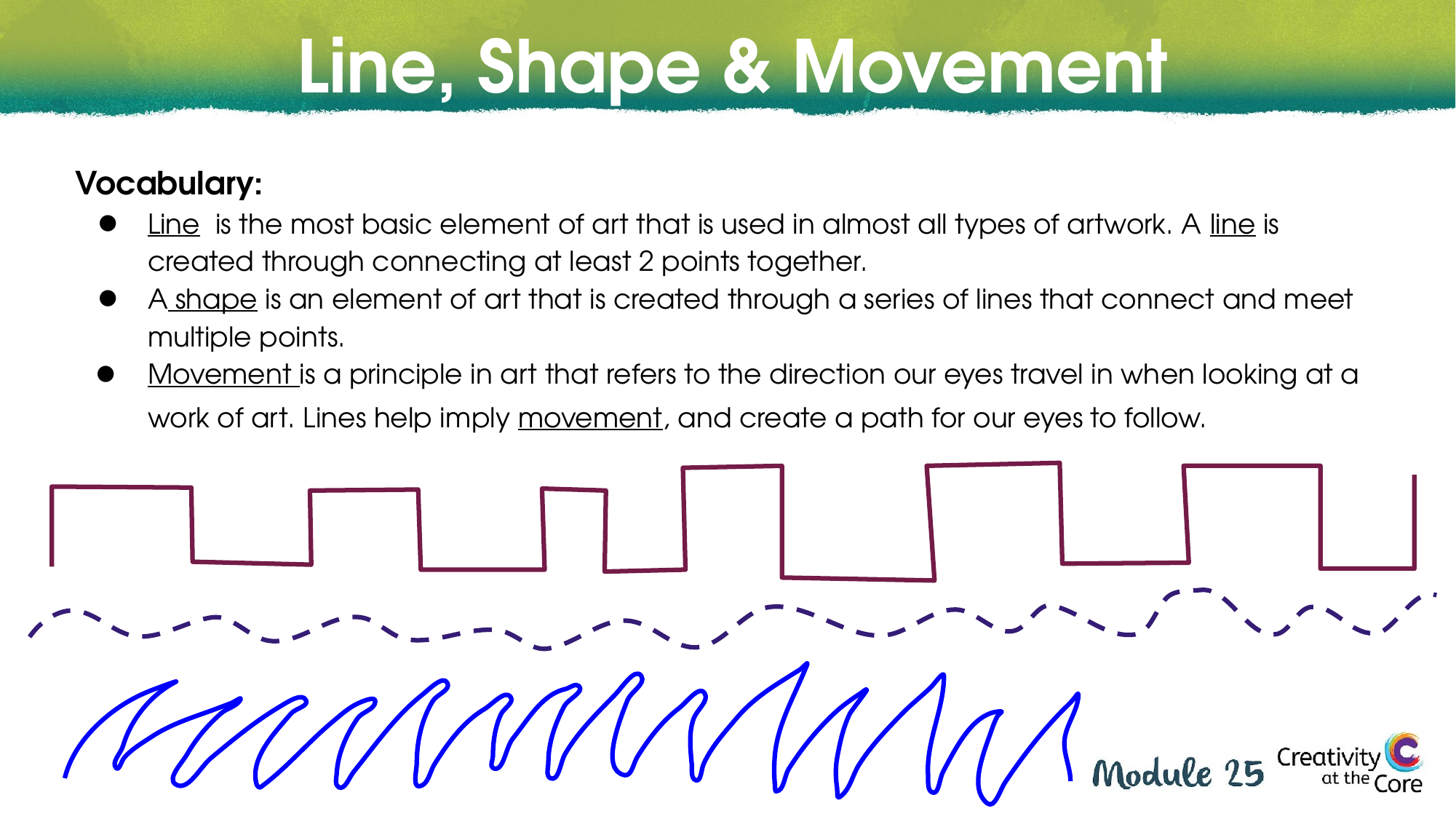

Line, Shape & Movement
Vocabulary:
Line  is the most basic element of art that is used in almost all types of artwork. A line is created through connecting at least 2 points together.
A shape is an element of art that is created through a series of lines that connect and meet multiple points.
Movement is a principle in art that refers to the direction our eyes travel in when looking at a work of art. Lines help imply movement, and create a path for our eyes to follow.